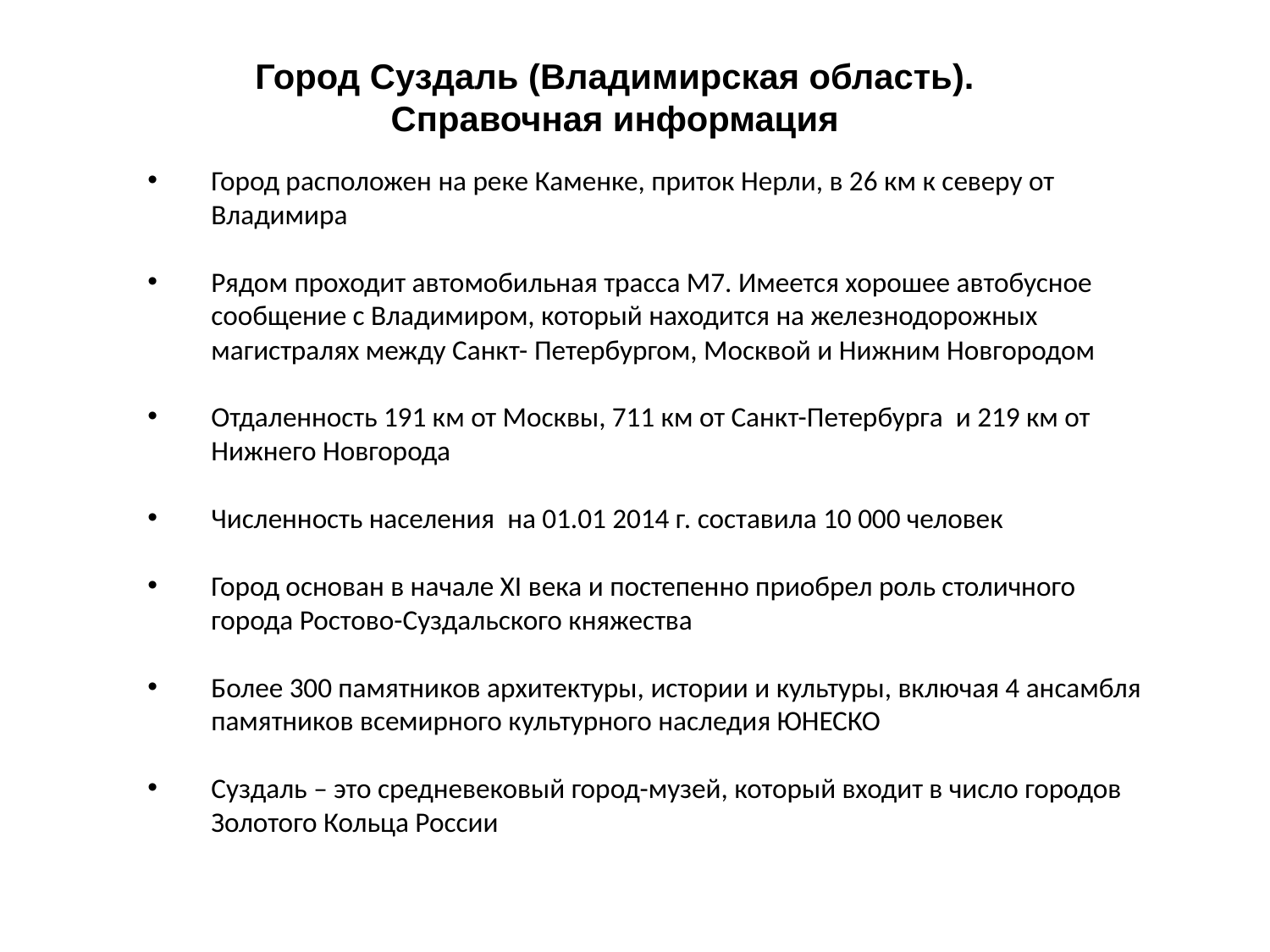

# Город Суздаль (Владимирская область). Справочная информация
Город расположен на реке Каменке, приток Нерли, в 26 км к северу от Владимира

Рядом проходит автомобильная трасса М7. Имеется хорошее автобусное сообщение с Владимиром, который находится на железнодорожных магистралях между Санкт- Петербургом, Москвой и Нижним Новгородом

Отдаленность 191 км от Москвы, 711 км от Санкт-Петербурга  и 219 км от Нижнего Новгорода

Численность населения  на 01.01 2014 г. составила 10 000 человек

Город основан в начале XI века и постепенно приобрел роль столичного города Ростово-Суздальского княжества

Более 300 памятников архитектуры, истории и культуры, включая 4 ансамбля памятников всемирного культурного наследия ЮНЕСКО

Суздаль – это средневековый город-музей, который входит в число городов Золотого Кольца России